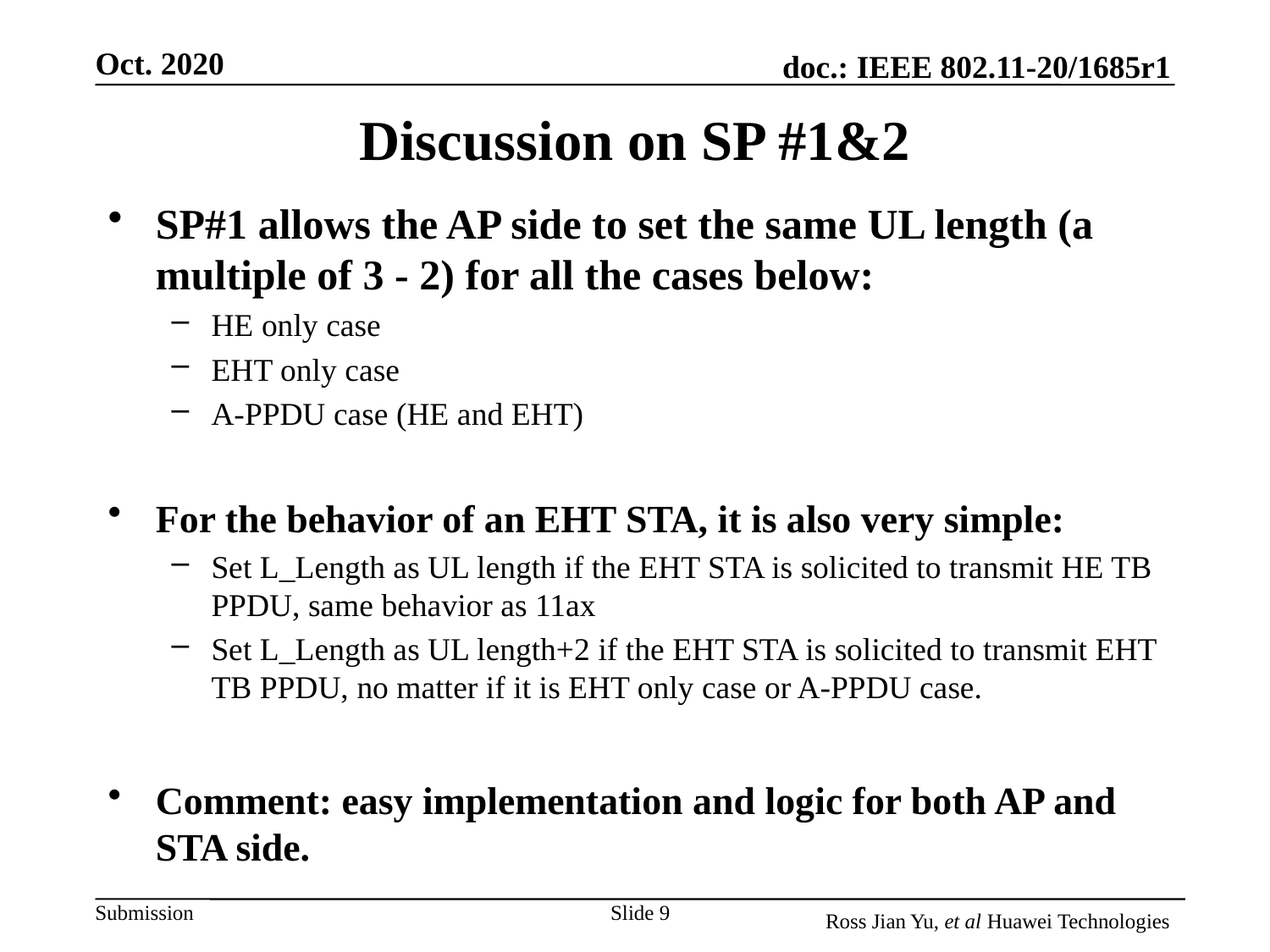

# Discussion on SP #1&2
SP#1 allows the AP side to set the same UL length (a multiple of 3 - 2) for all the cases below:
HE only case
EHT only case
A-PPDU case (HE and EHT)

For the behavior of an EHT STA, it is also very simple:
Set L_Length as UL length if the EHT STA is solicited to transmit HE TB PPDU, same behavior as 11ax
Set L_Length as UL length+2 if the EHT STA is solicited to transmit EHT TB PPDU, no matter if it is EHT only case or A-PPDU case.

Comment: easy implementation and logic for both AP and STA side.

Slide 9